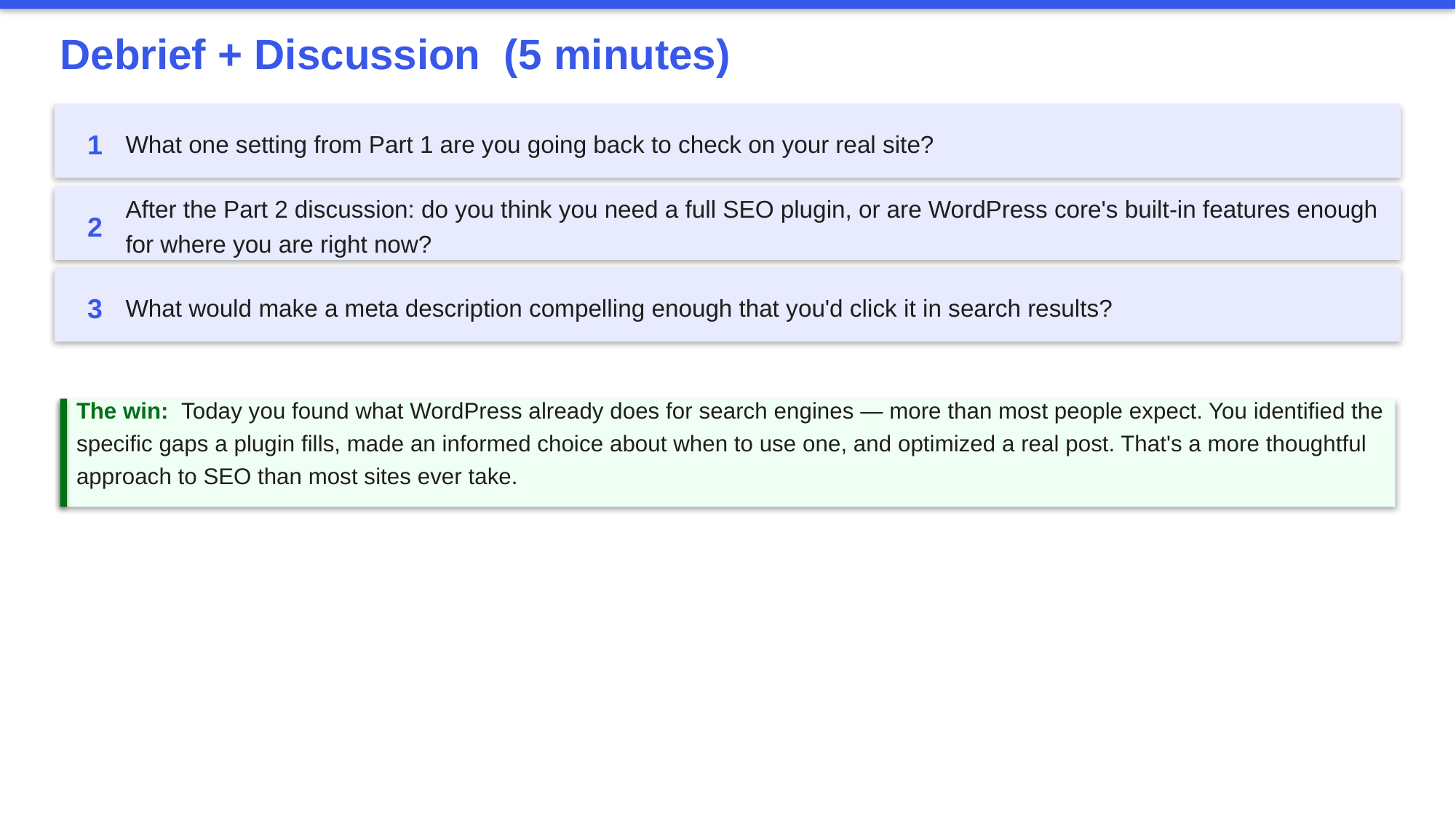

Debrief + Discussion  (5 minutes)

1
What one setting from Part 1 are you going back to check on your real site?

2
After the Part 2 discussion: do you think you need a full SEO plugin, or are WordPress core's built-in features enough for where you are right now?

3
What would make a meta description compelling enough that you'd click it in search results?

The win:  Today you found what WordPress already does for search engines — more than most people expect. You identified the specific gaps a plugin fills, made an informed choice about when to use one, and optimized a real post. That's a more thoughtful approach to SEO than most sites ever take.